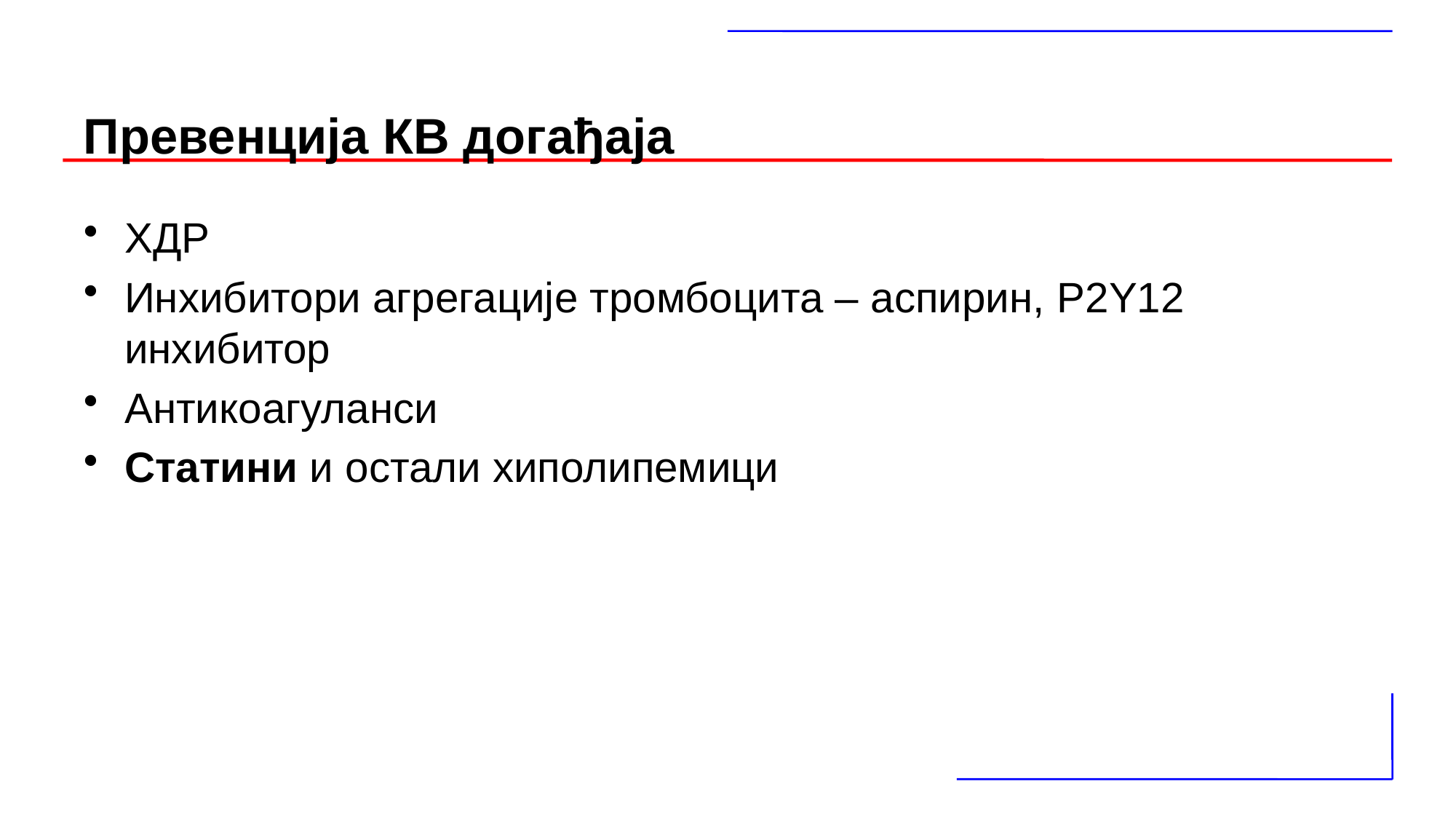

# Превенција КВ догађаја
ХДР
Инхибитори агрегације тромбоцита – аспирин, P2Y12 инхибитор
Антикоагуланси
Статини и остали хиполипемици